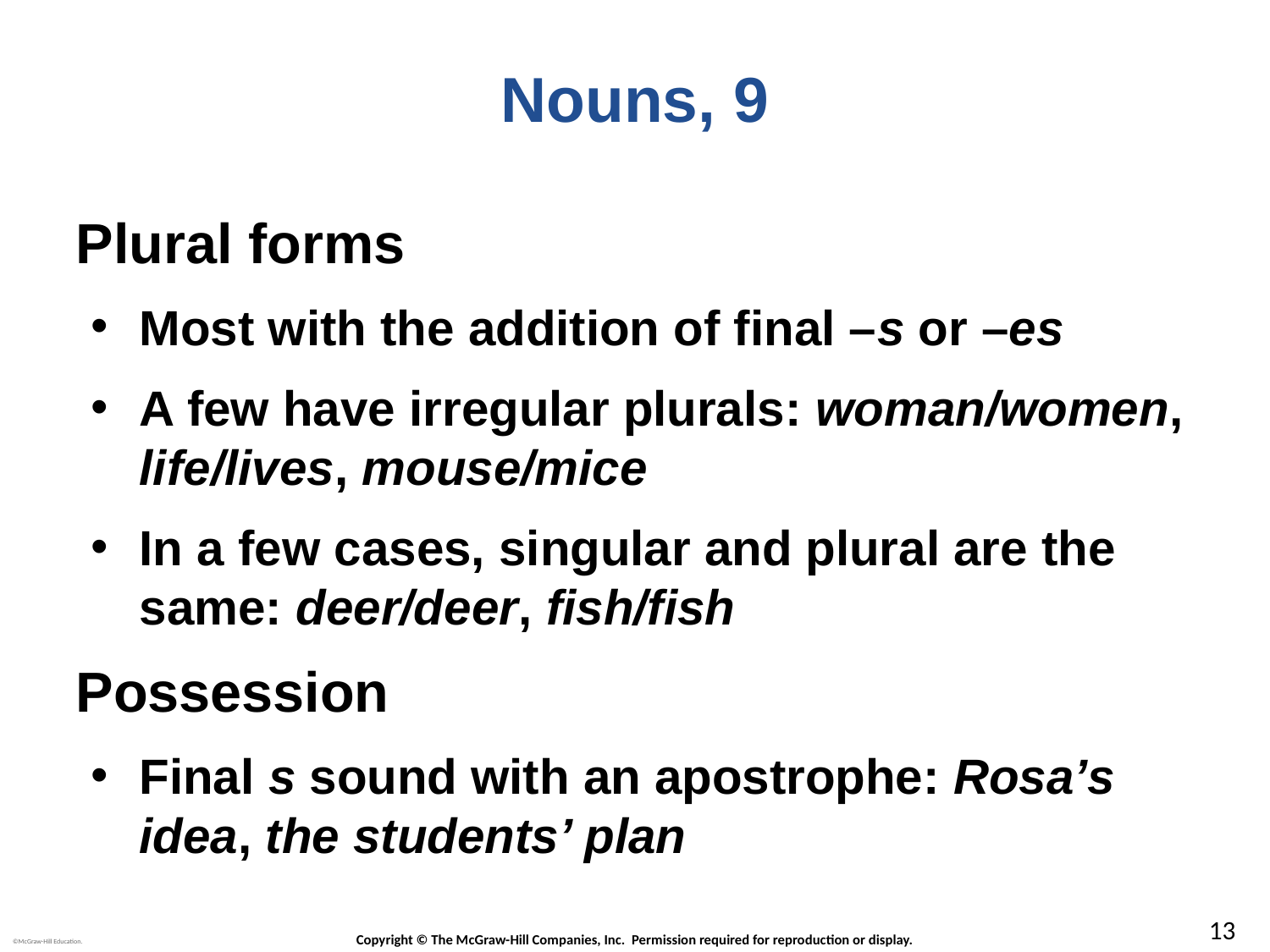

# Nouns, 9
Plural forms
Most with the addition of final –s or –es
A few have irregular plurals: woman/women, life/lives, mouse/mice
In a few cases, singular and plural are the same: deer/deer, fish/fish
Possession
Final s sound with an apostrophe: Rosa’s idea, the students’ plan